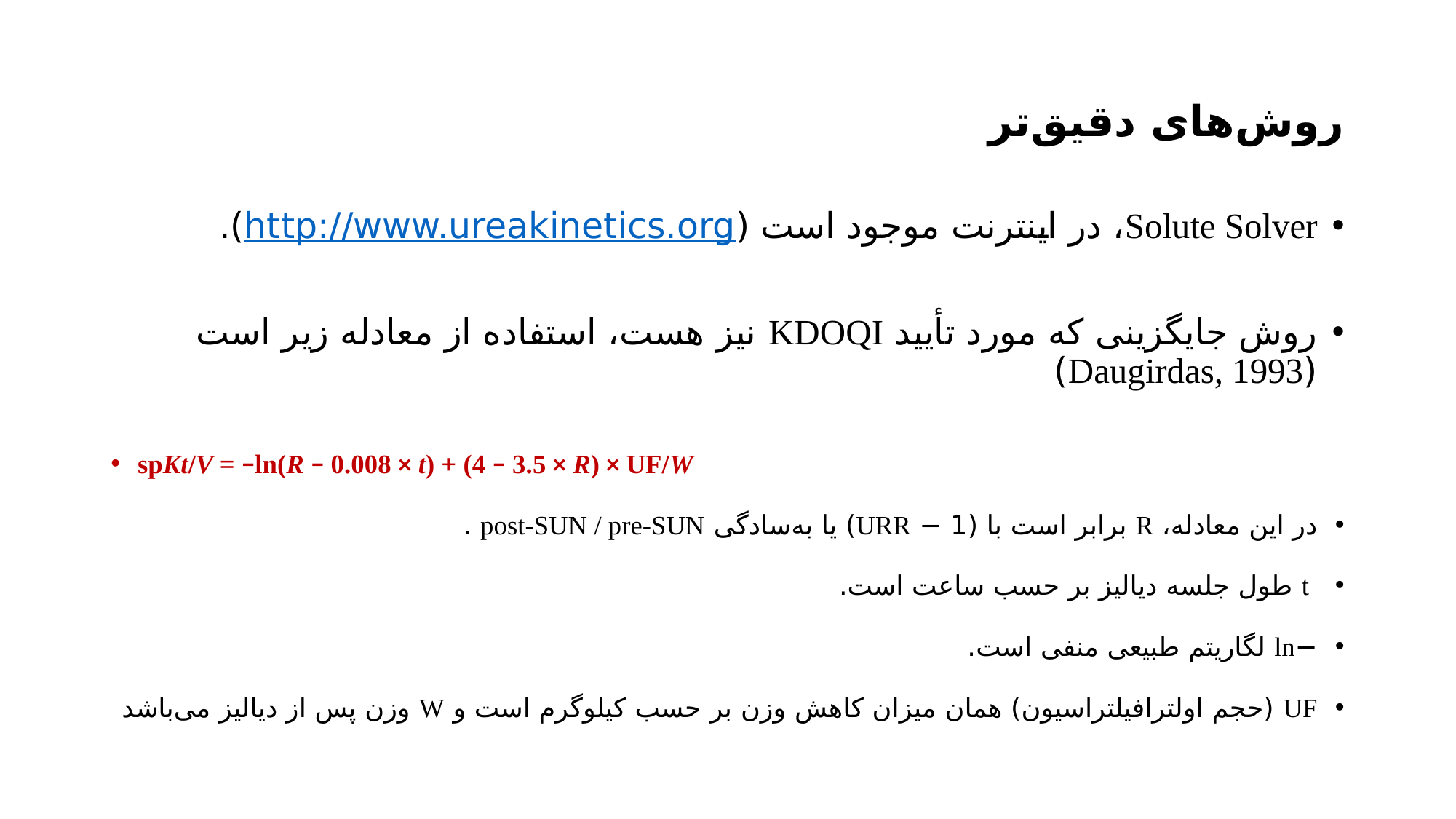

# روش‌های دقیق‌تر
Solute Solver، در اینترنت موجود است (http://www.ureakinetics.org).

روش جایگزینی که مورد تأیید KDOQI نیز هست، استفاده از معادله زیر است (Daugirdas, 1993)
spKt/V = −ln(R − 0.008 × t) + (4 − 3.5 × R) × UF/W
در این معادله، R برابر است با (1 − URR) یا به‌سادگی post-SUN / pre-SUN .
 t طول جلسه دیالیز بر حسب ساعت است.
−ln لگاریتم طبیعی منفی است.
UF (حجم اولترافیلتراسیون) همان میزان کاهش وزن بر حسب کیلوگرم است و W وزن پس از دیالیز می‌باشد